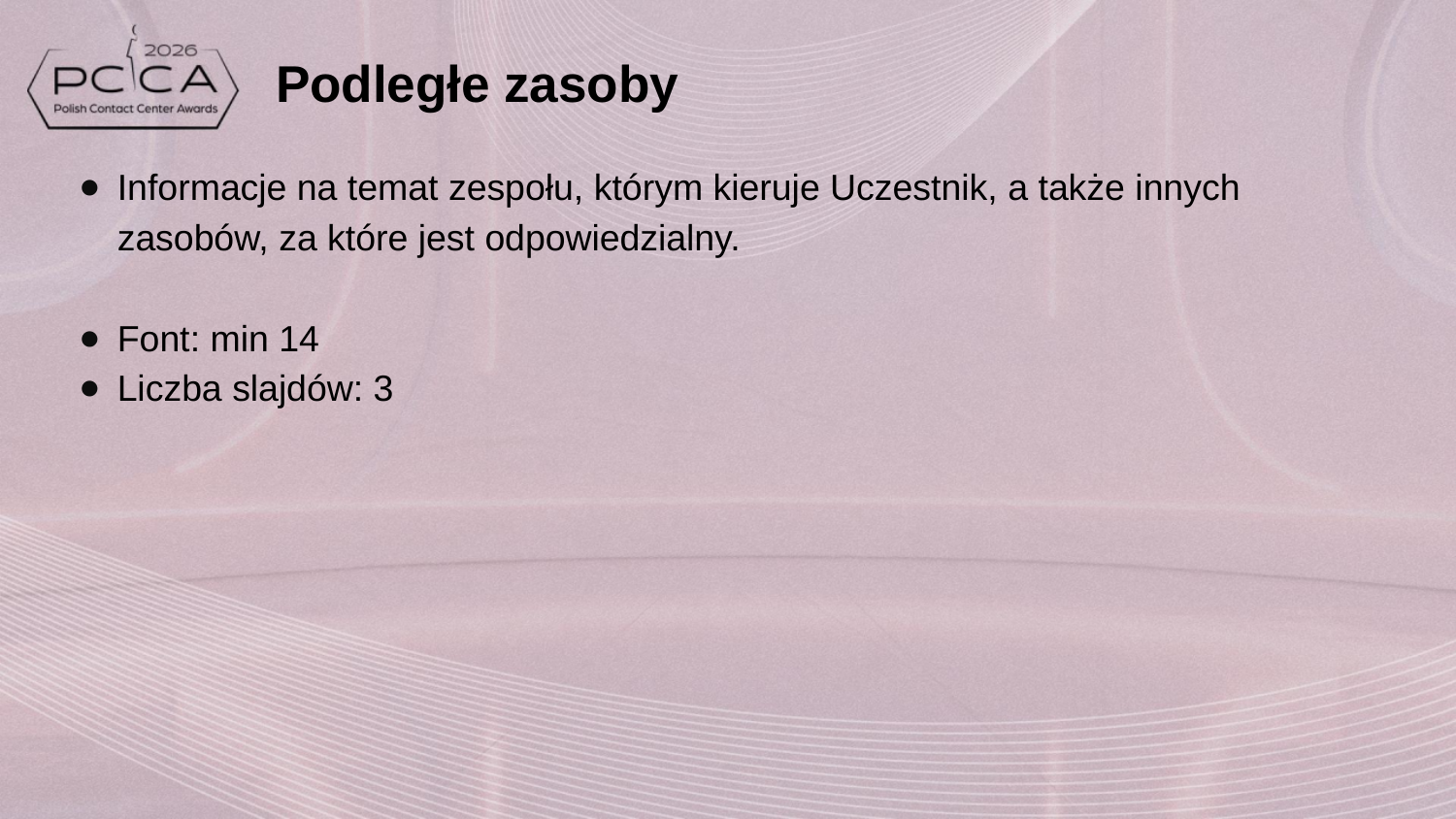

# Podległe zasoby
Informacje na temat zespołu, którym kieruje Uczestnik, a także innych zasobów, za które jest odpowiedzialny.

Font: min 14
Liczba slajdów: 3